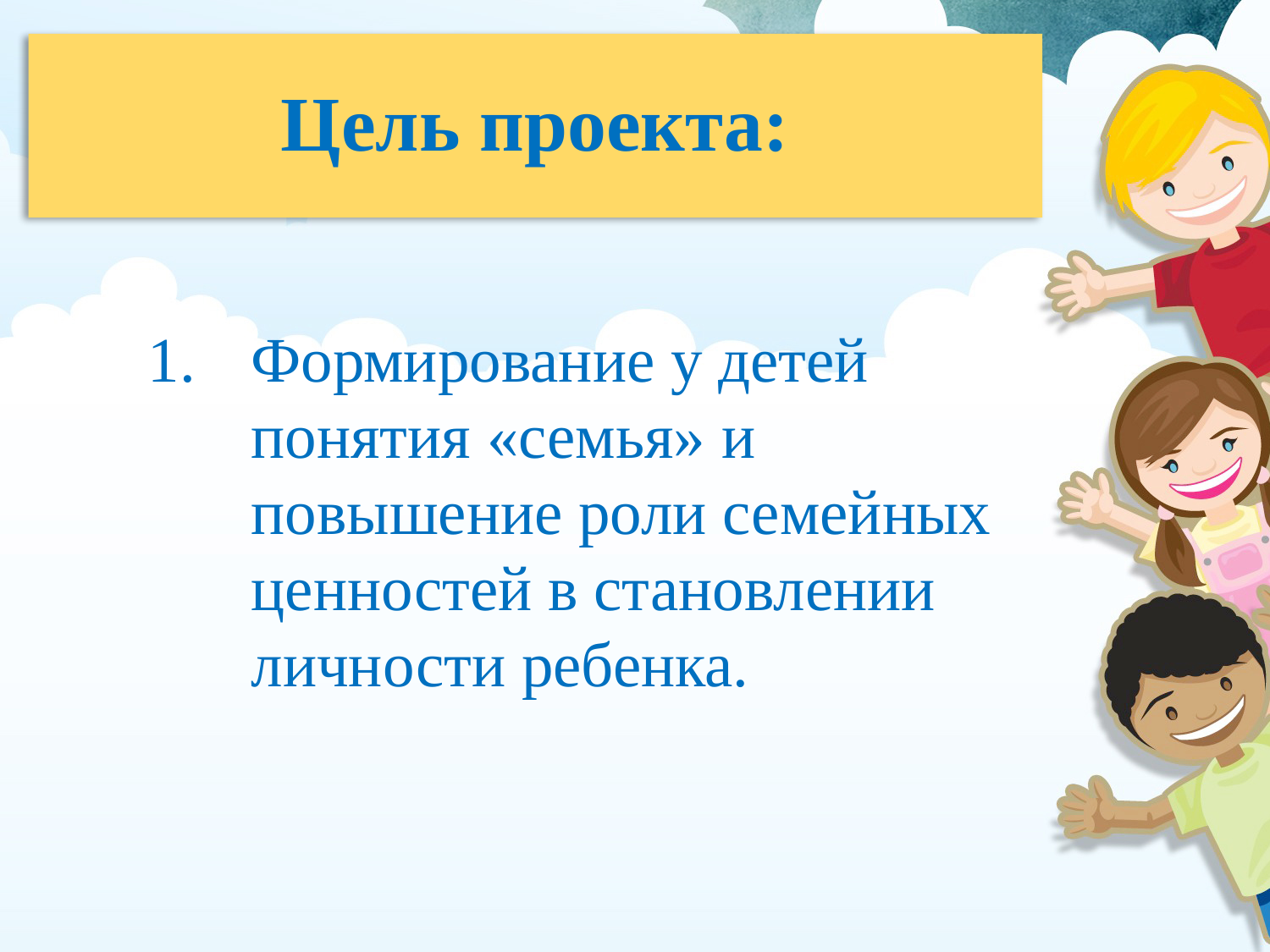

# Цель проекта:
Формирование у детей понятия «семья» и повышение роли семейных ценностей в становлении личности ребенка.